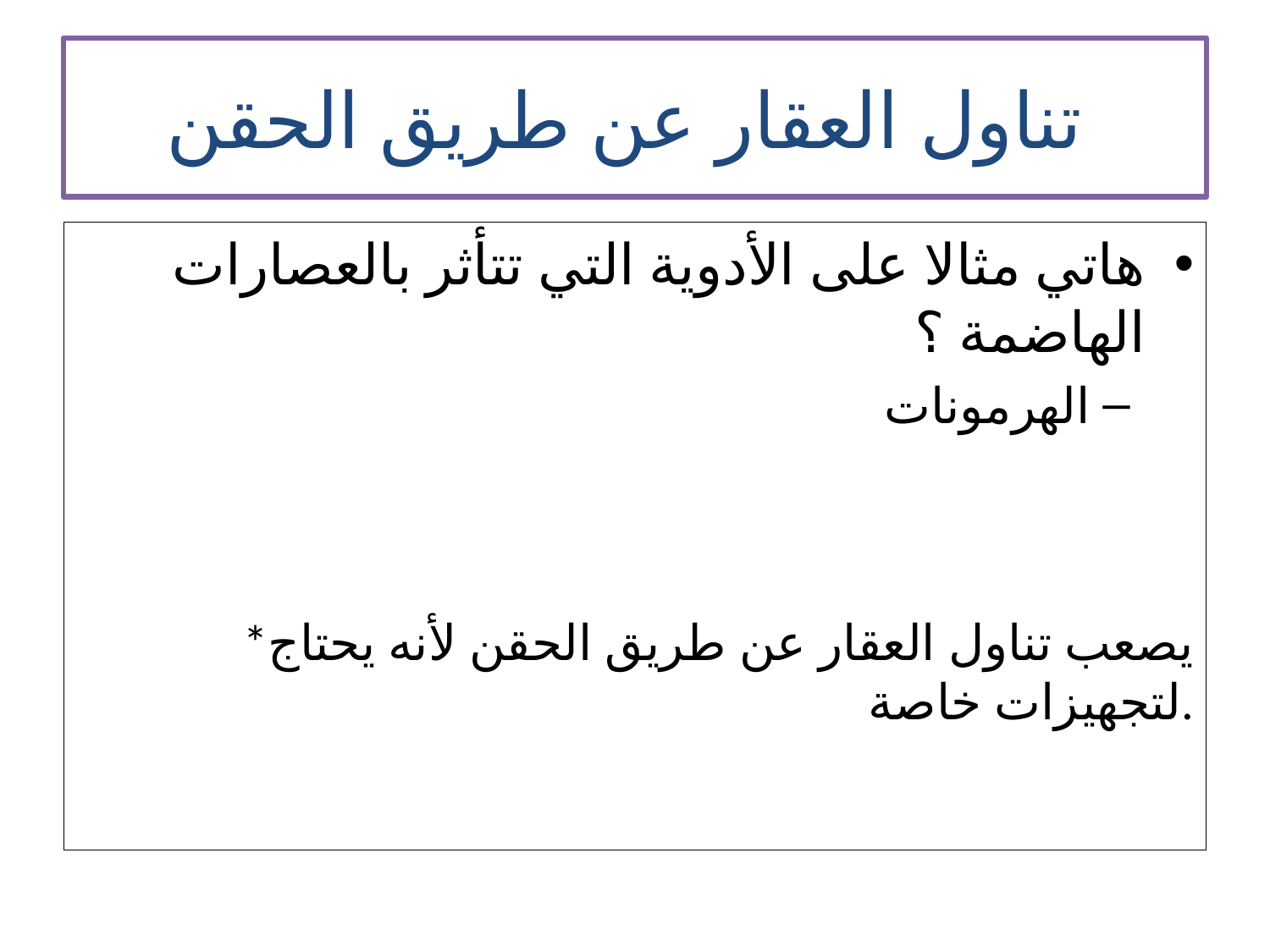

# تناول العقار عن طريق الحقن
هاتي مثالا على الأدوية التي تتأثر بالعصارات الهاضمة ؟
الهرمونات

*يصعب تناول العقار عن طريق الحقن لأنه يحتاج لتجهيزات خاصة.